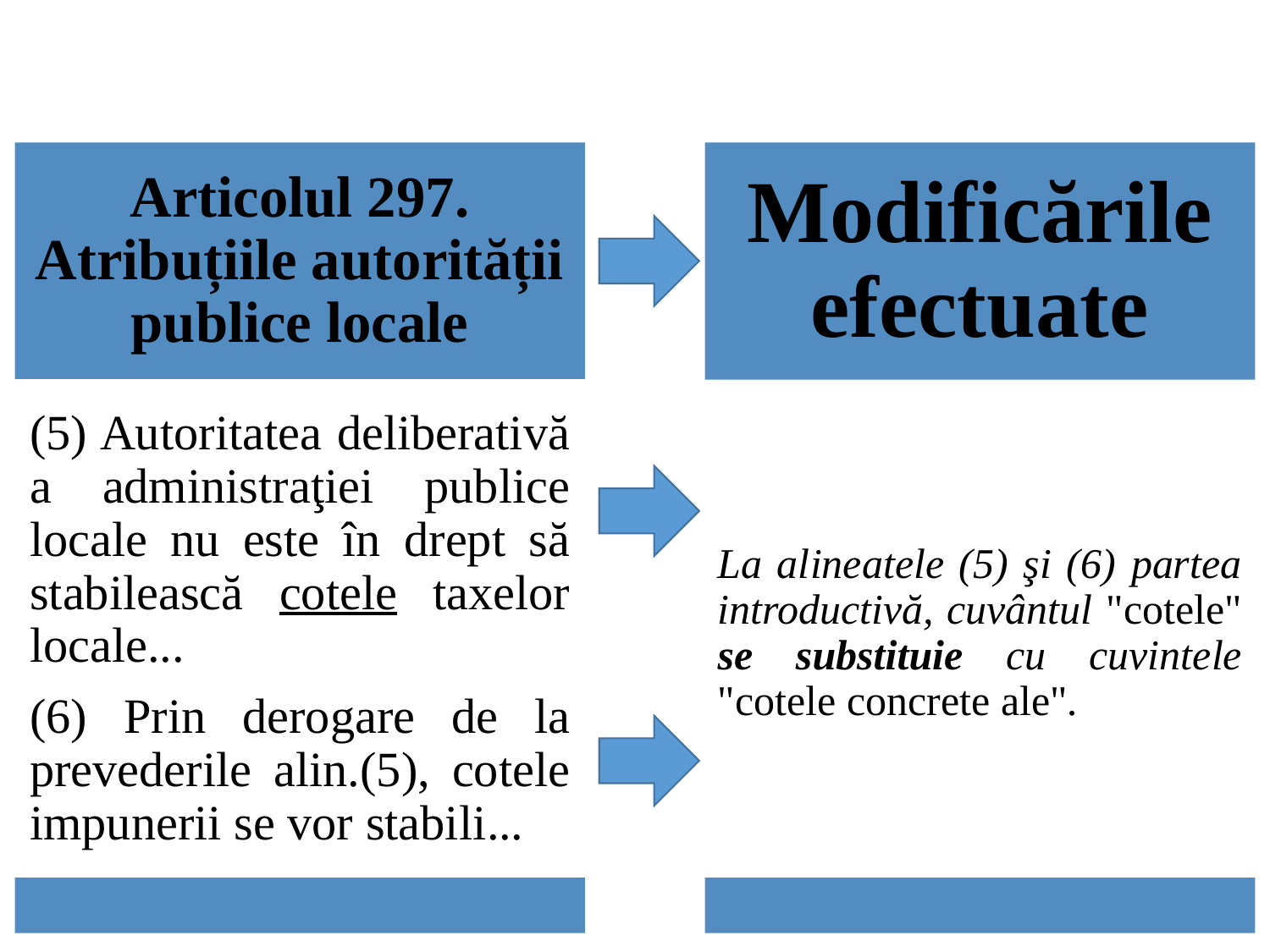

Articolul 297. Atribuțiile autorității publice locale
(5) Autoritatea deliberativă a administraţiei publice locale nu este în drept să stabilească cotele taxelor locale...
(6) Prin derogare de la prevederile alin.(5), cotele impunerii se vor stabili...
Modificările efectuate
La alineatele (5) şi (6) partea introductivă, cuvântul "cotele" se substituie cu cuvintele "cotele concrete ale".

22